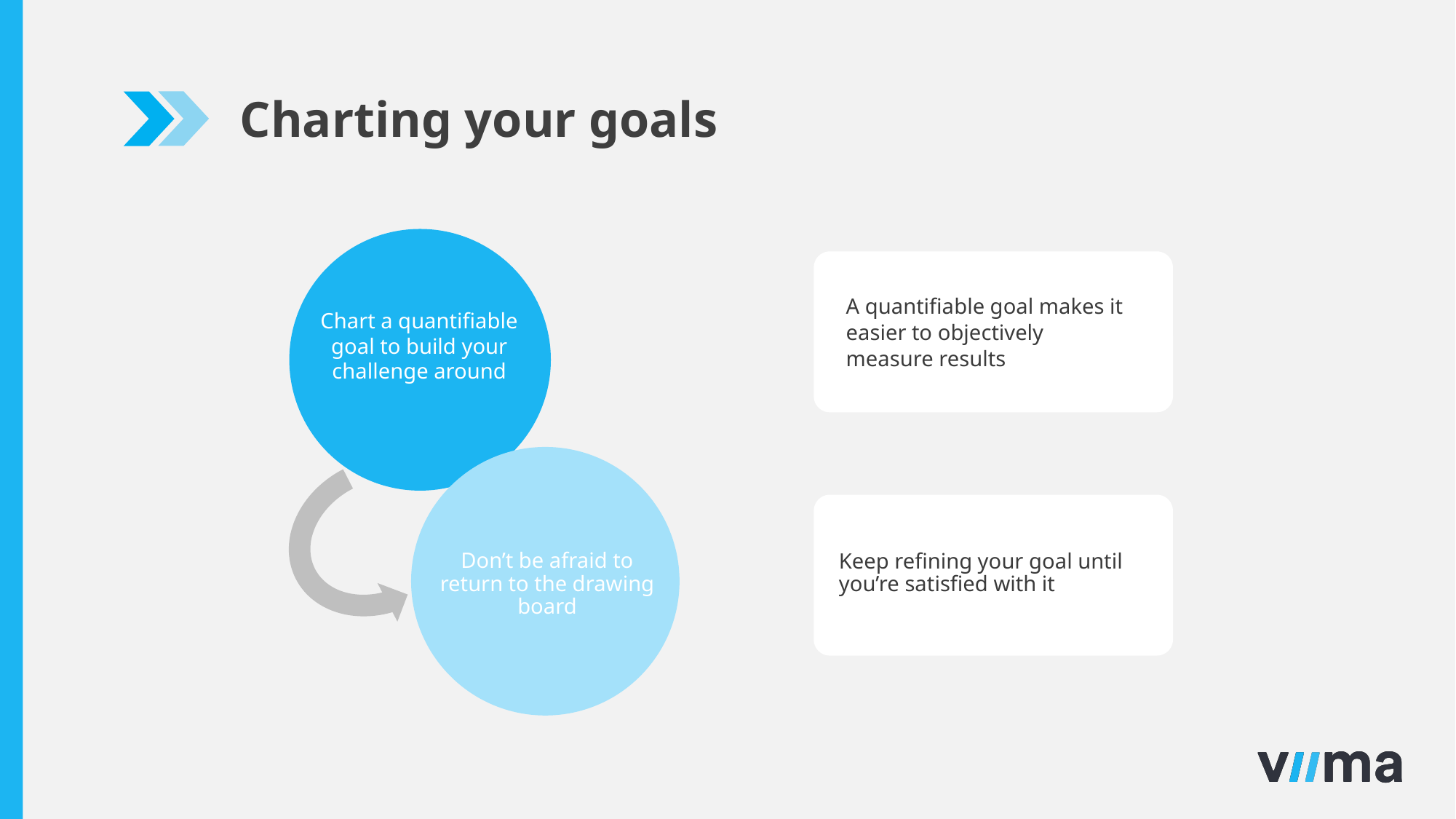

# Charting your goals

A quantifiable goal makes it
easier to objectively
measure results

Chart a quantifiable goal to build your challenge around

Don’t be afraid to return to the drawing board

Keep refining your goal until you’re satisfied with it